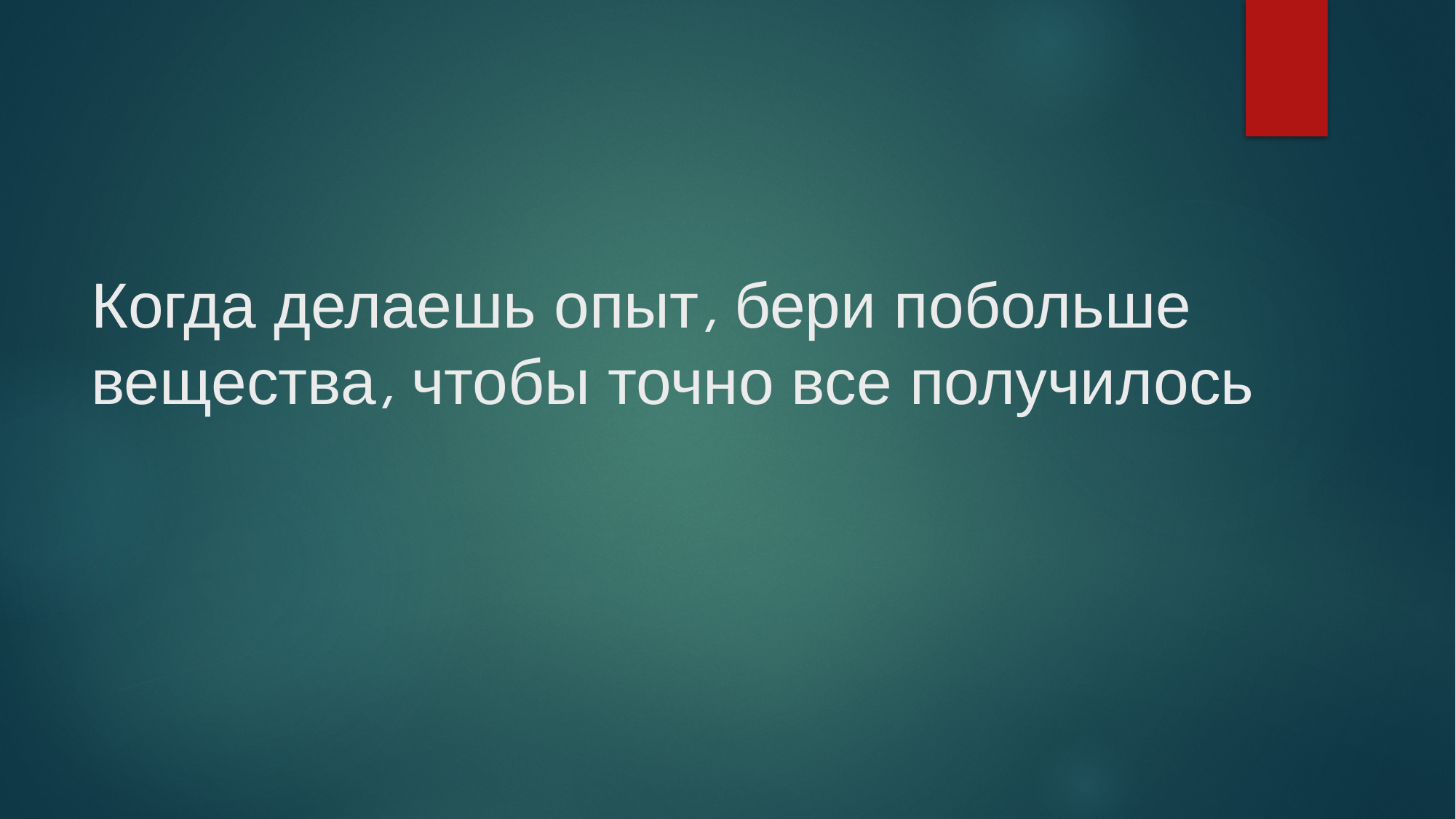

# Когда делаешь опыт, бери побольше вещества, чтобы точно все получилось